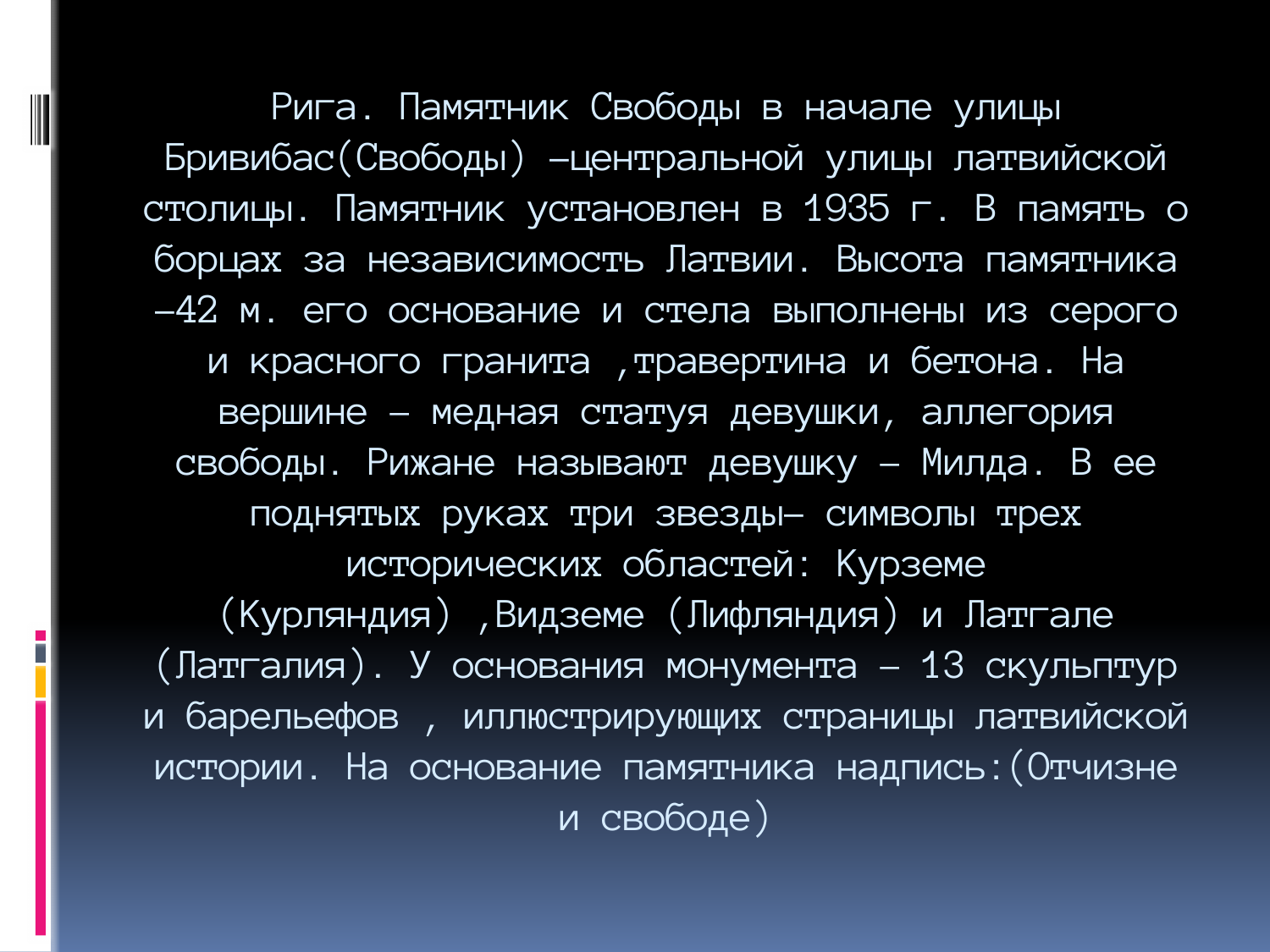

# Рига. Памятник Свободы в начале улицы Бривибас(Свободы) -центральной улицы латвийской столицы. Памятник установлен в 1935 г. В память о борцах за независимость Латвии. Высота памятника -42 м. его основание и стела выполнены из серого и красного гранита ,травертина и бетона. На вершине – медная статуя девушки, аллегория свободы. Рижане называют девушку – Милда. В ее поднятых руках три звезды- символы трех исторических областей: Курземе (Курляндия) ,Видземе (Лифляндия) и Латгале (Латгалия). У основания монумента – 13 скульптур и барельефов , иллюстрирующих страницы латвийской истории. На основание памятника надпись:(Отчизне и свободе)